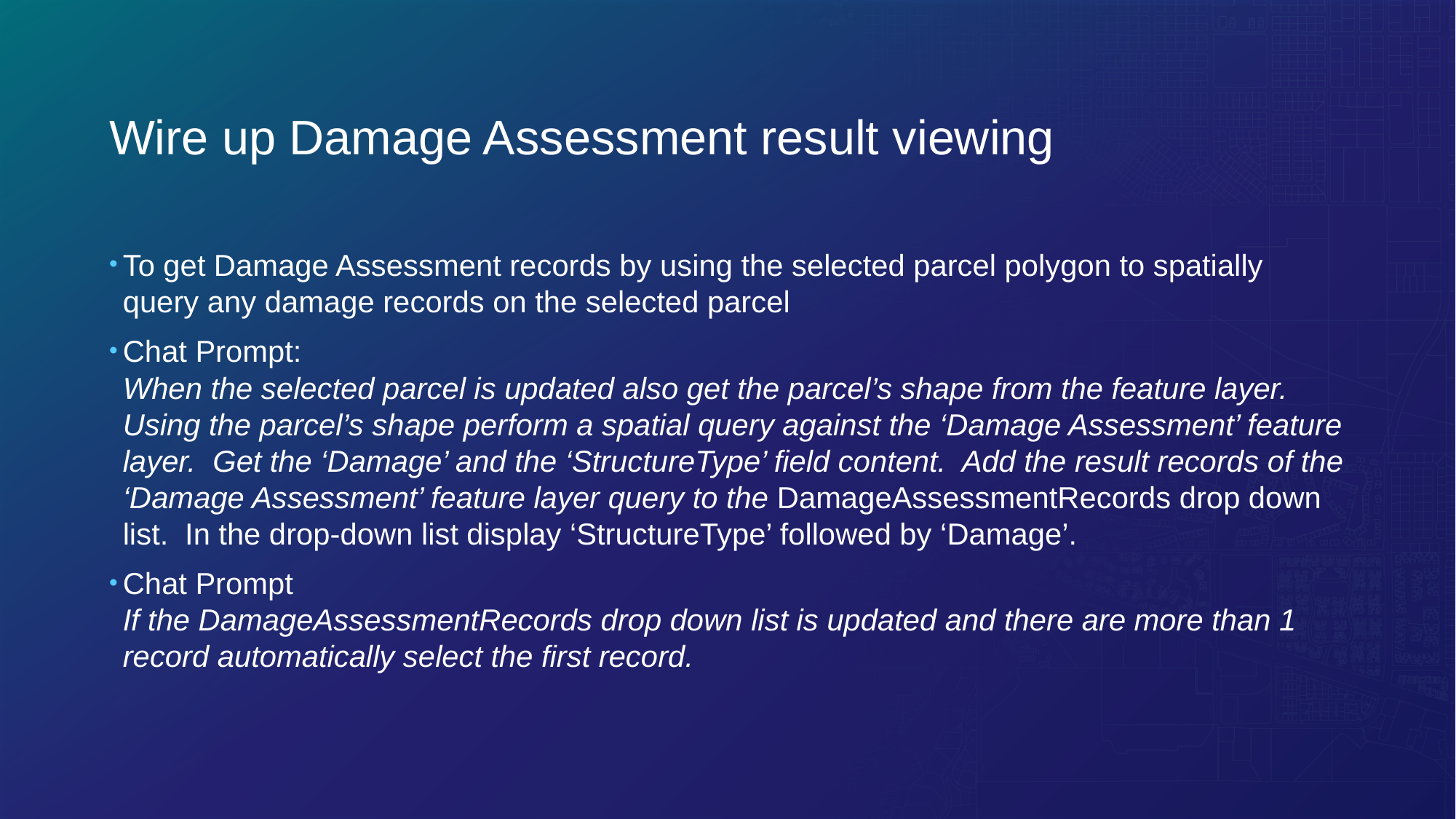

# Wire up Damage Assessment result viewing
To get Damage Assessment records by using the selected parcel polygon to spatially query any damage records on the selected parcel
Chat Prompt:
When the selected parcel is updated also get the parcel’s shape from the feature layer. Using the parcel’s shape perform a spatial query against the ‘Damage Assessment’ feature layer.  Get the ‘Damage’ and the ‘StructureType’ field content.  Add the result records of the ‘Damage Assessment’ feature layer query to the DamageAssessmentRecords drop down list.  In the drop-down list display ‘StructureType’ followed by ‘Damage’.
Chat Prompt
If the DamageAssessmentRecords drop down list is updated and there are more than 1 record automatically select the first record.